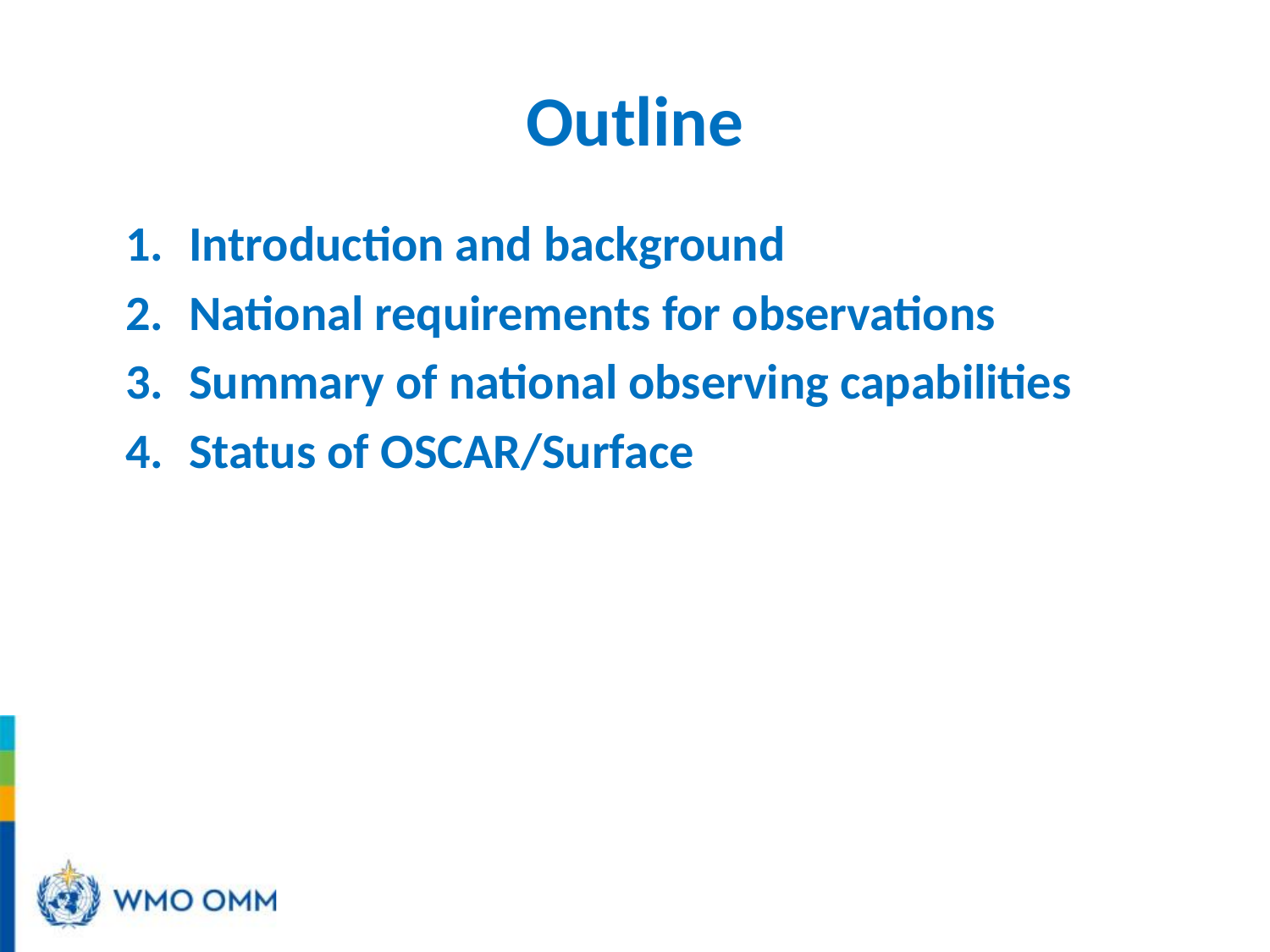

Outline
Introduction and background
National requirements for observations
Summary of national observing capabilities
Status of OSCAR/Surface